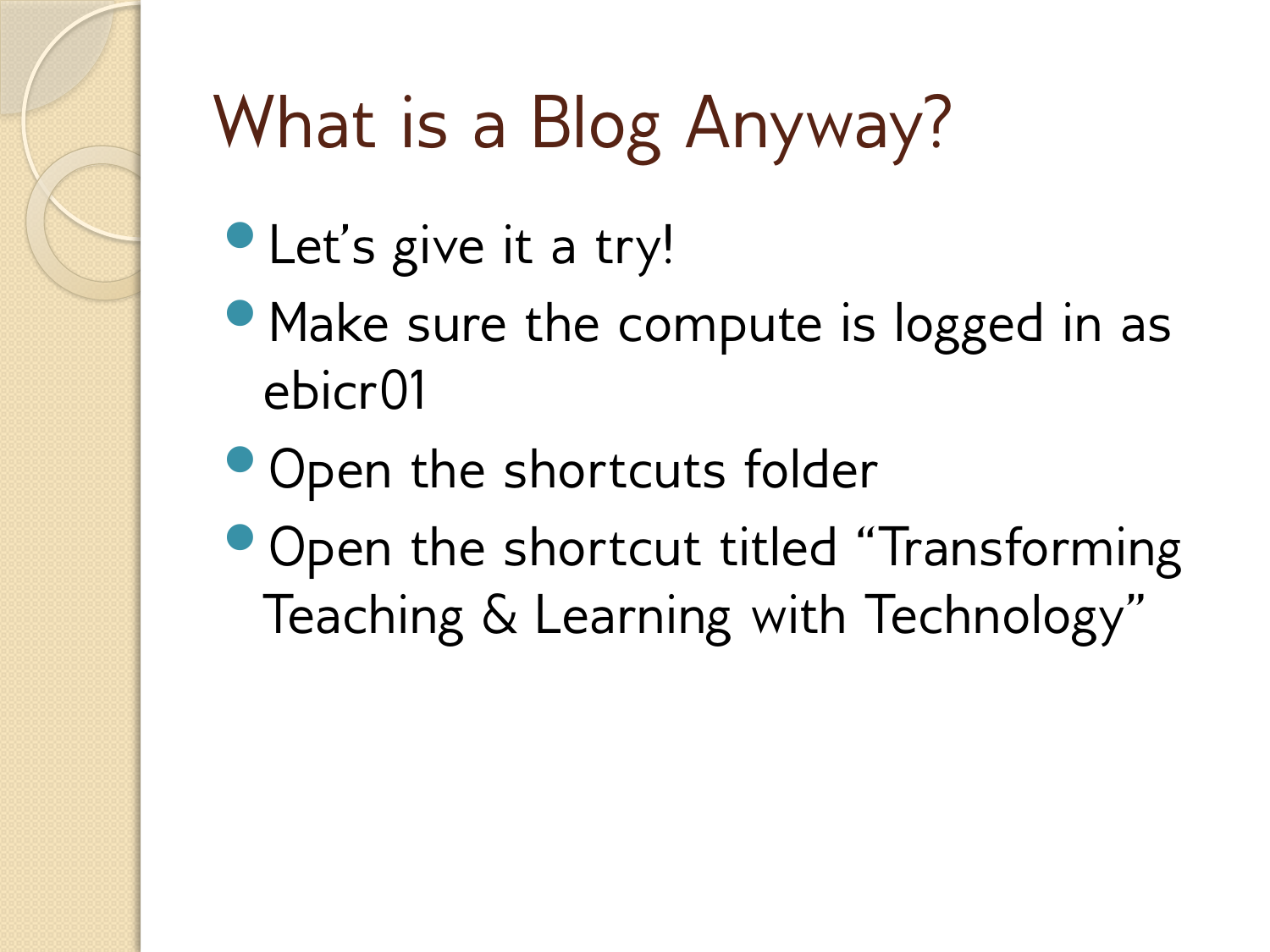

# What is a Blog Anyway?
Let’s give it a try!
Make sure the compute is logged in as ebicr01
Open the shortcuts folder
Open the shortcut titled “Transforming Teaching & Learning with Technology”